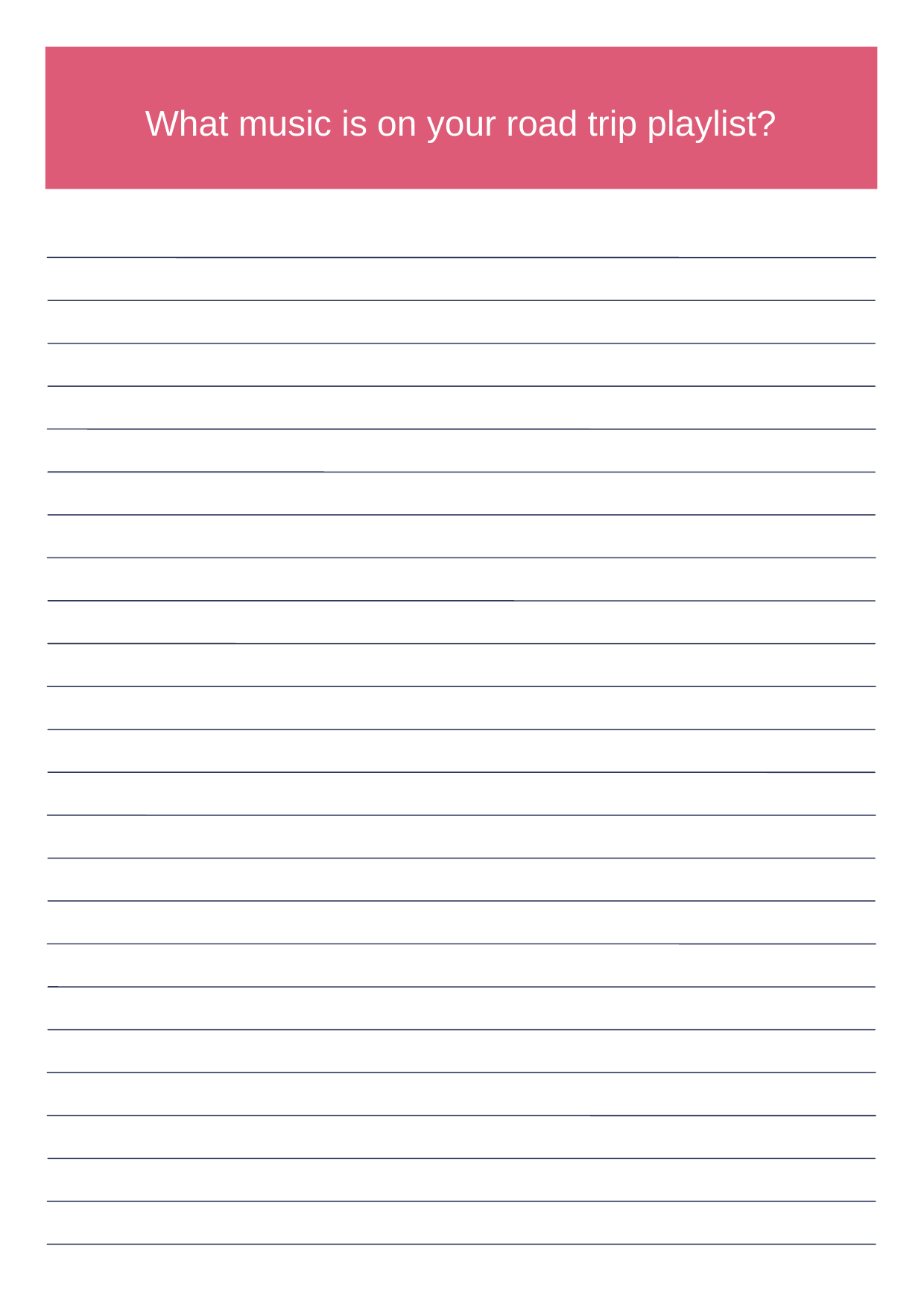

What music is on your road trip playlist?